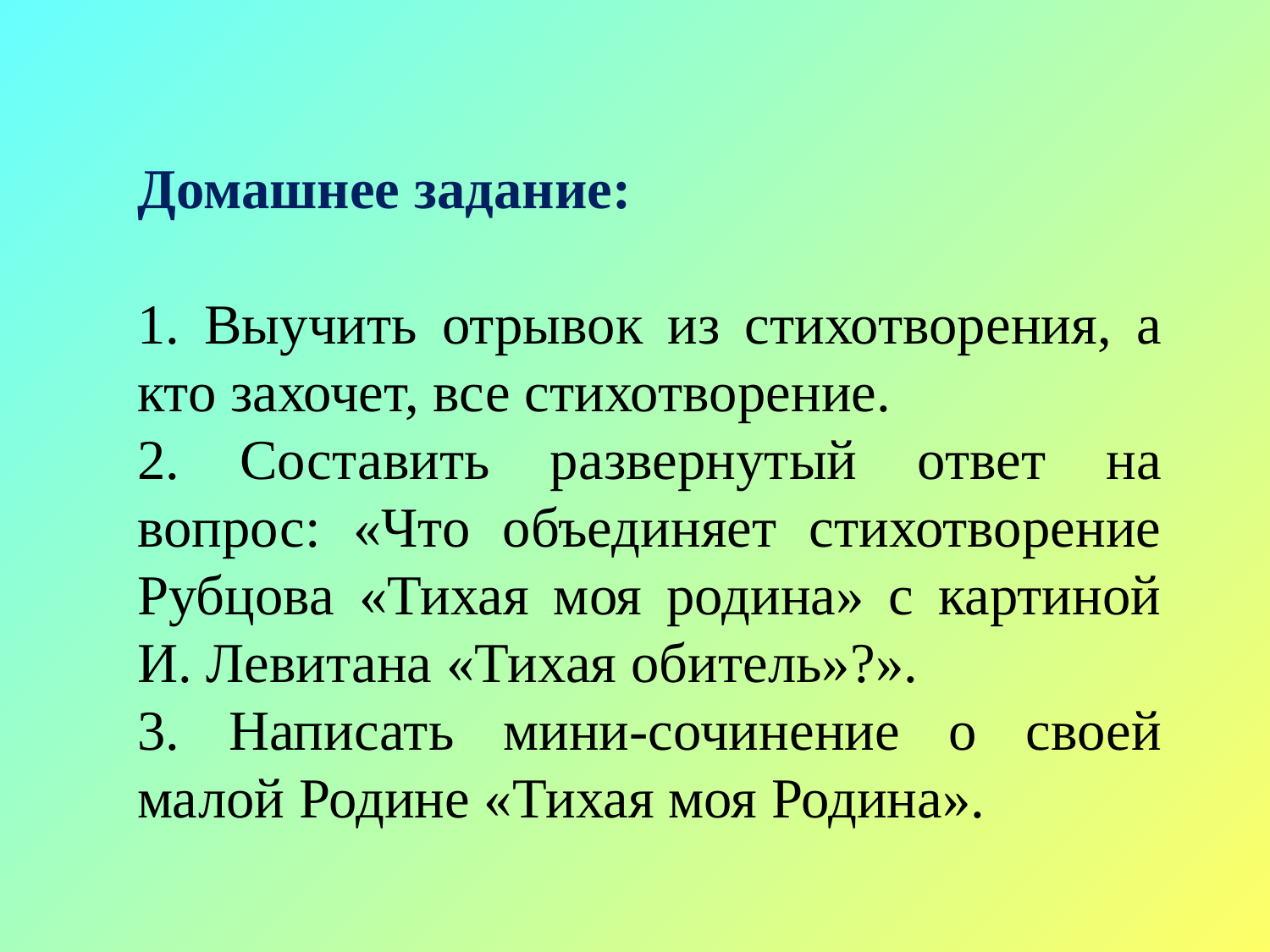

Домашнее задание:

1. Выучить отрывок из стихотворения, а кто захочет, все стихотворение.
2. Составить развернутый ответ на вопрос: «Что объединяет стихотворение Рубцова «Тихая моя родина» с картиной И. Левитана «Тихая обитель»?».
3. Написать мини-сочинение о своей малой Родине «Тихая моя Родина».